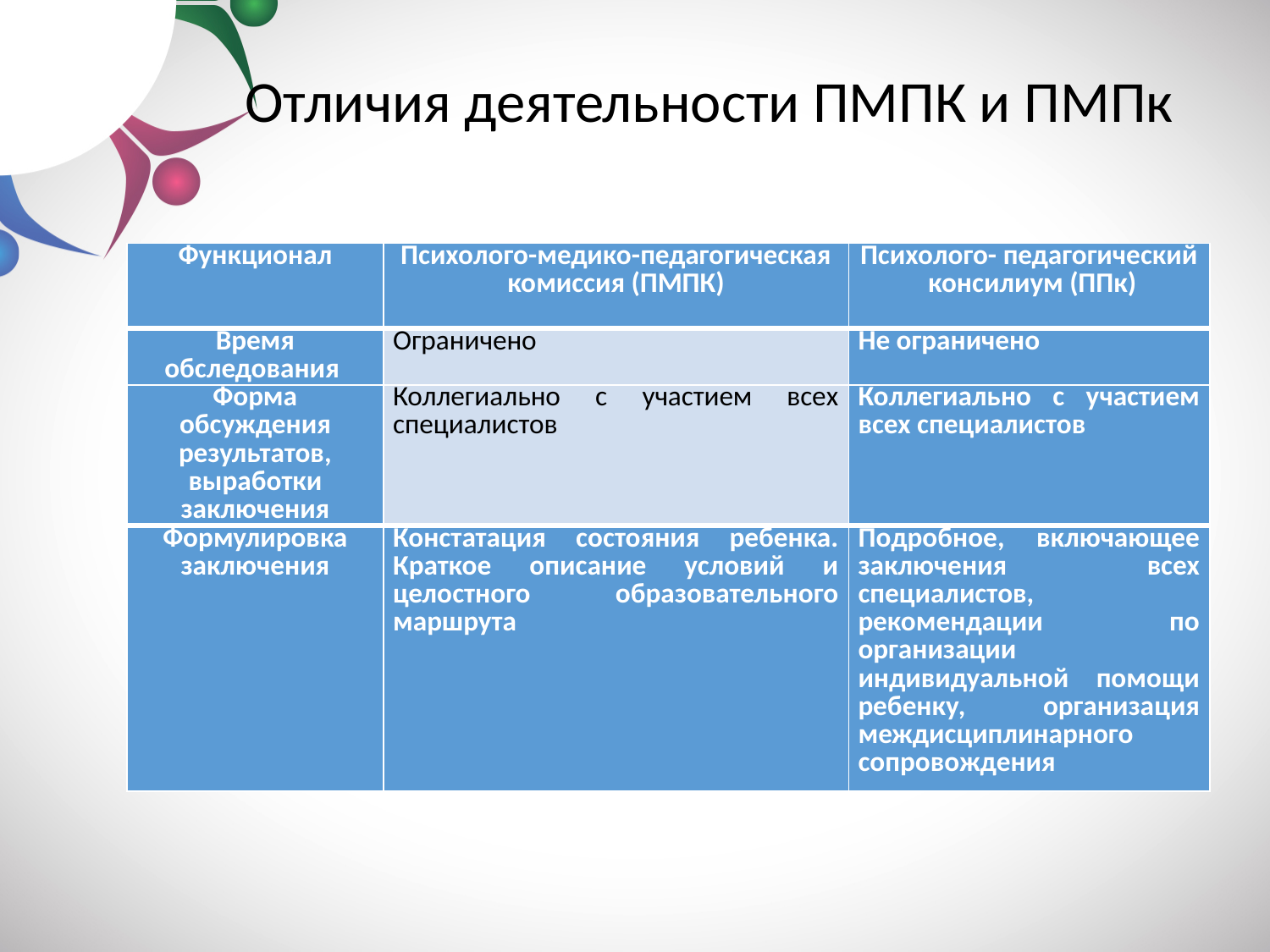

# Отличия деятельности ПМПК и ПМПк
| Функционал | Психолого-медико-педагогическая комиссия (ПМПК) | Психолого- педагогический консилиум (ППк) |
| --- | --- | --- |
| Время обследования | Ограничено | Не ограничено |
| Форма обсуждения результатов, выработки заключения | Коллегиально с участием всех специалистов | Коллегиально с участием всех специалистов |
| Формулировка заключения | Констатация состояния ребенка. Краткое описание условий и целостного образовательного маршрута | Подробное, включающее заключения всех специалистов, рекомендации по организации индивидуальной помощи ребенку, организация междисциплинарного сопровождения |